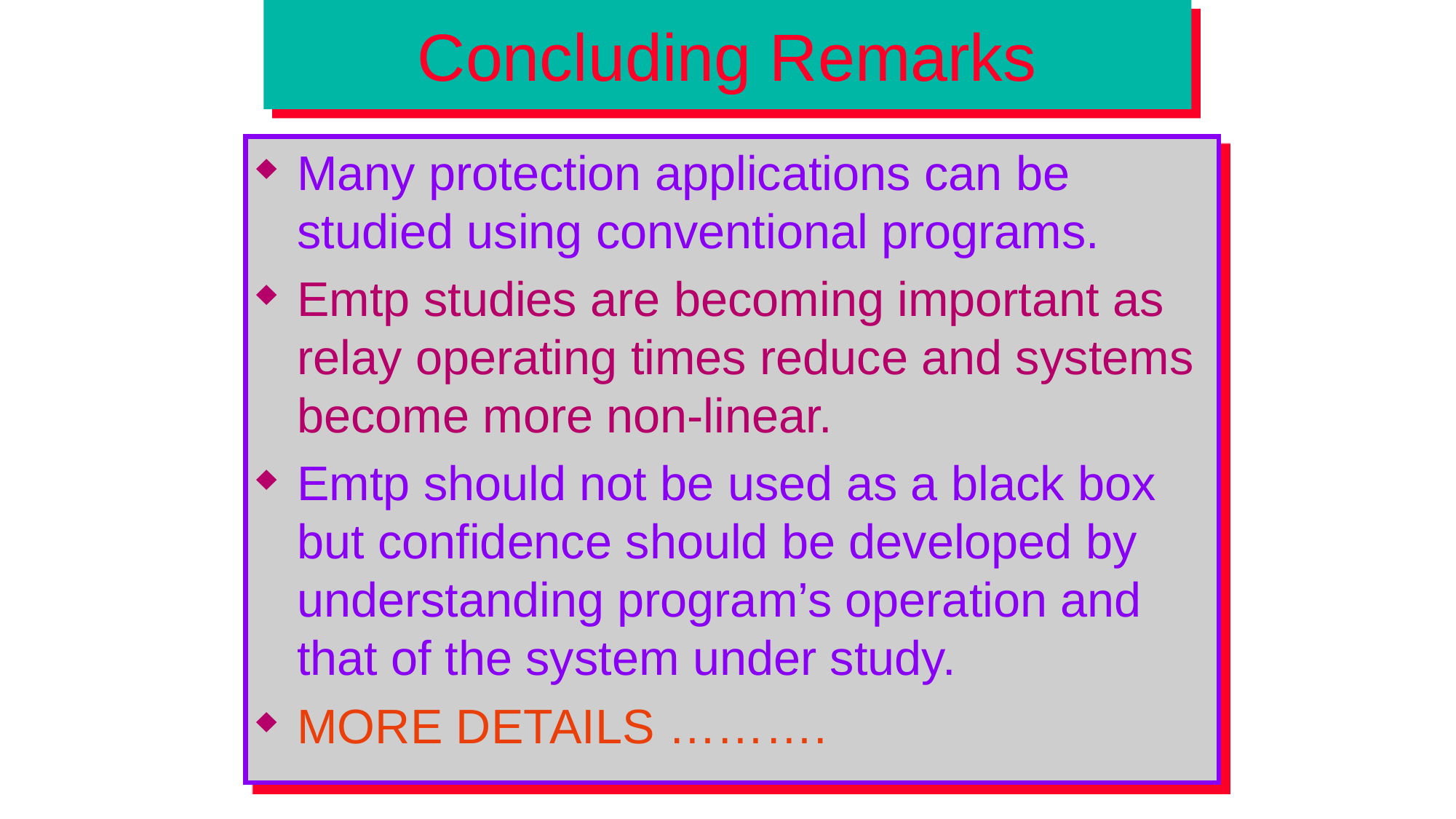

# Concluding Remarks
Many protection applications can be studied using conventional programs.
Emtp studies are becoming important as relay operating times reduce and systems become more non-linear.
Emtp should not be used as a black box but confidence should be developed by understanding program’s operation and that of the system under study.
MORE DETAILS ……….